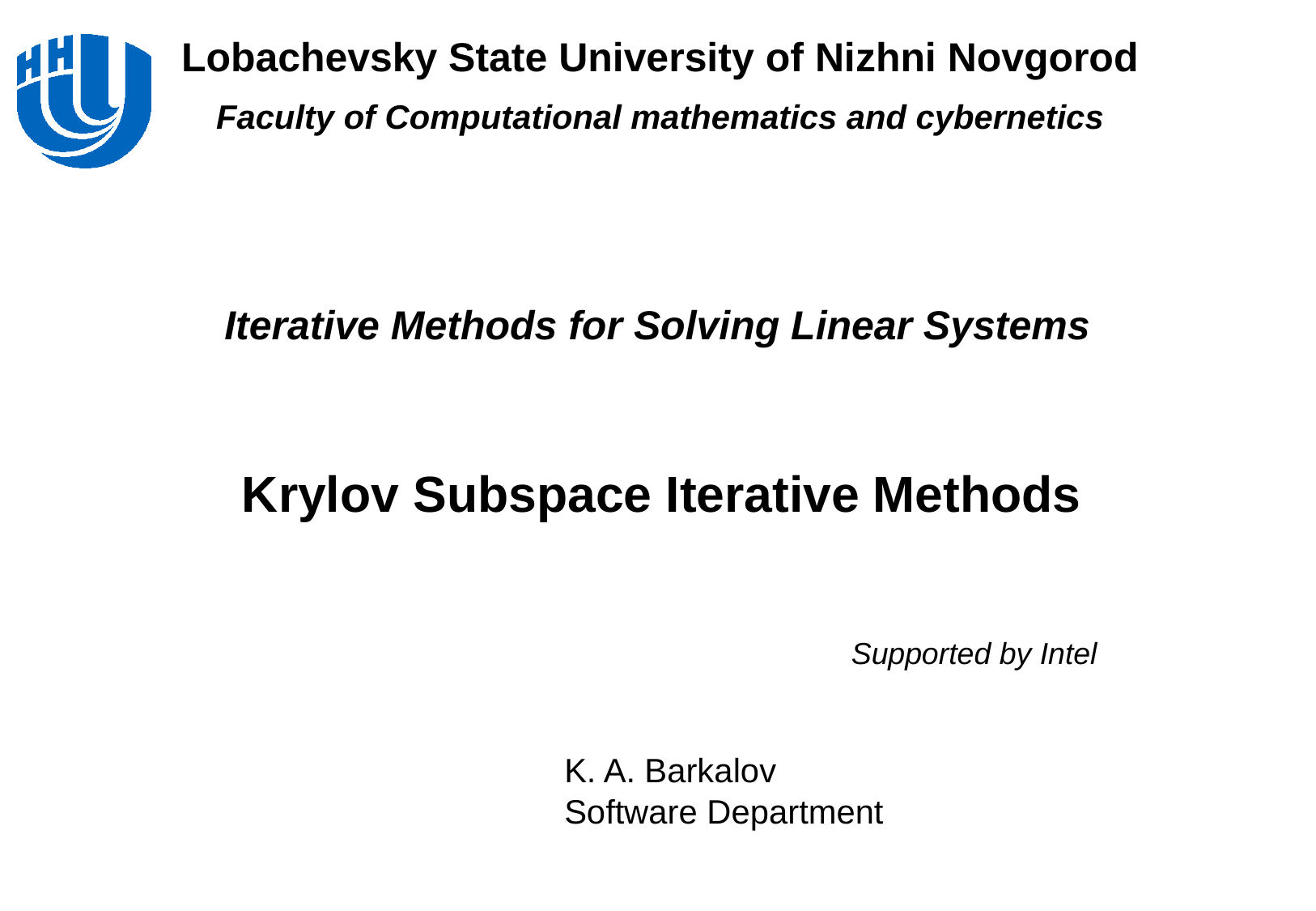

Iterative Methods for Solving Linear Systems
# Krylov Subspace Iterative Methods
Supported by Intel
K. A. Barkalov
Software Department